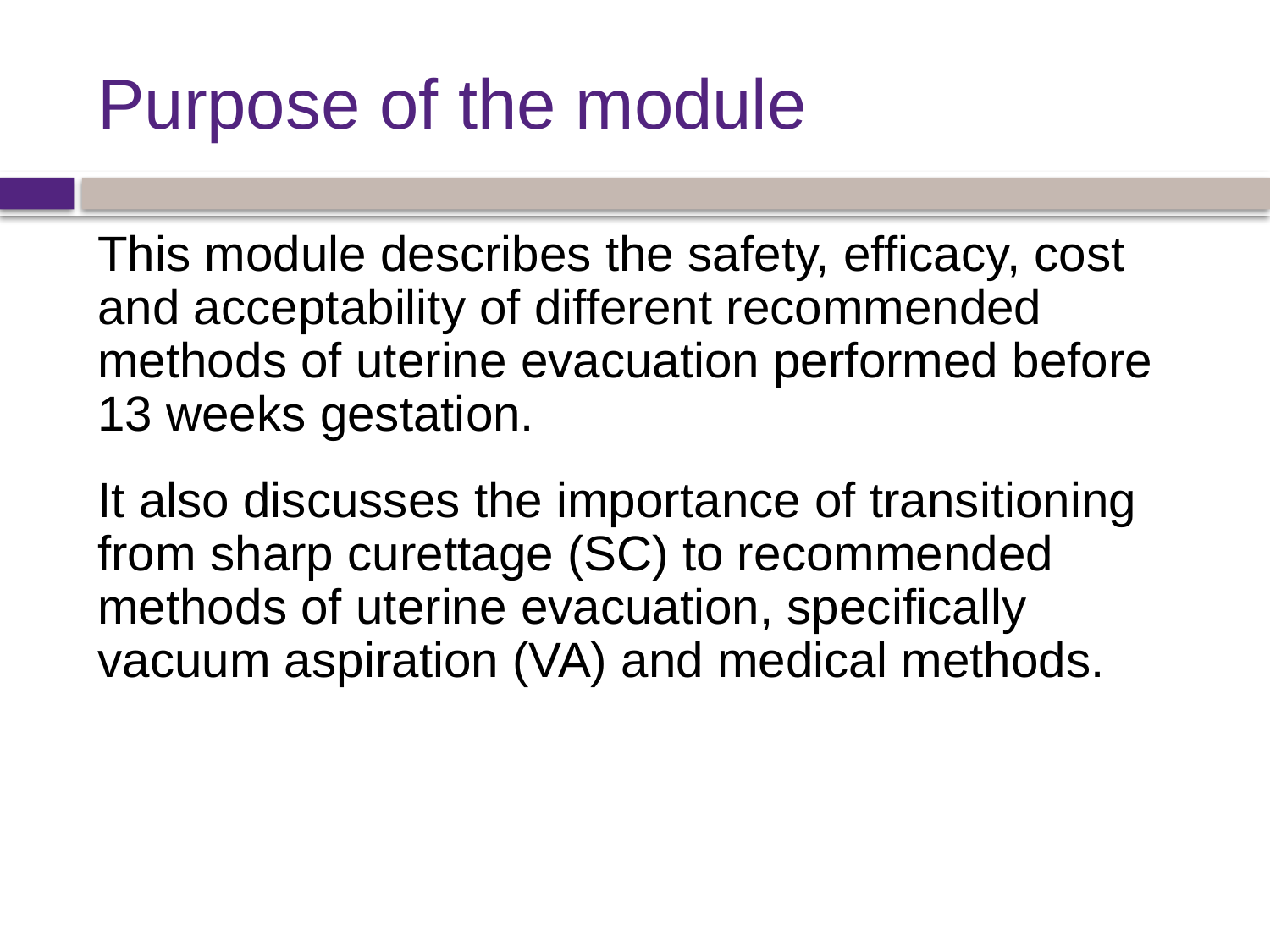

# Purpose of the module
This module describes the safety, efficacy, cost and acceptability of different recommended methods of uterine evacuation performed before 13 weeks gestation.
It also discusses the importance of transitioning from sharp curettage (SC) to recommended methods of uterine evacuation, specifically vacuum aspiration (VA) and medical methods.